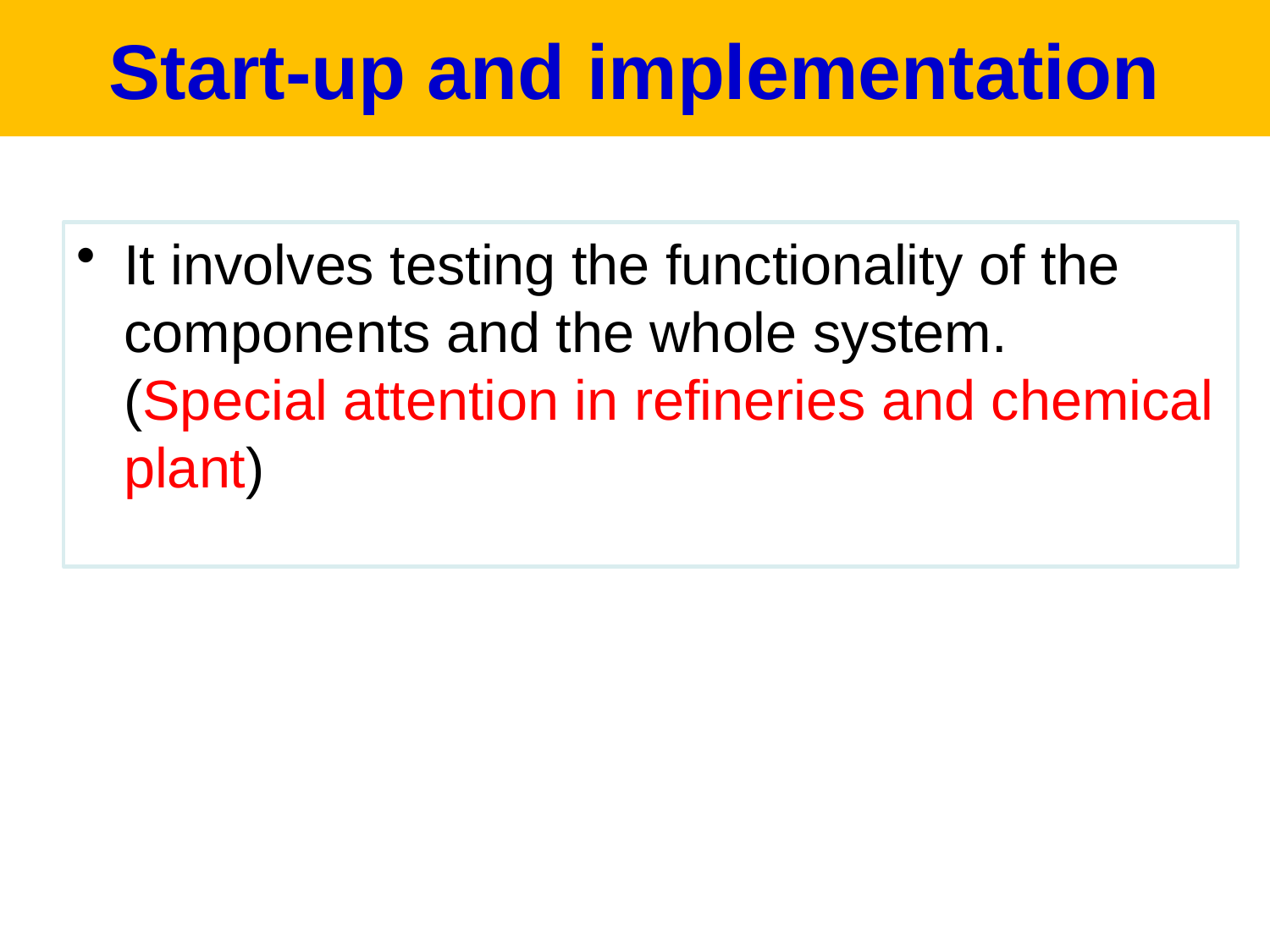

# Start-up and implementation
It involves testing the functionality of the components and the whole system. (Special attention in refineries and chemical plant)